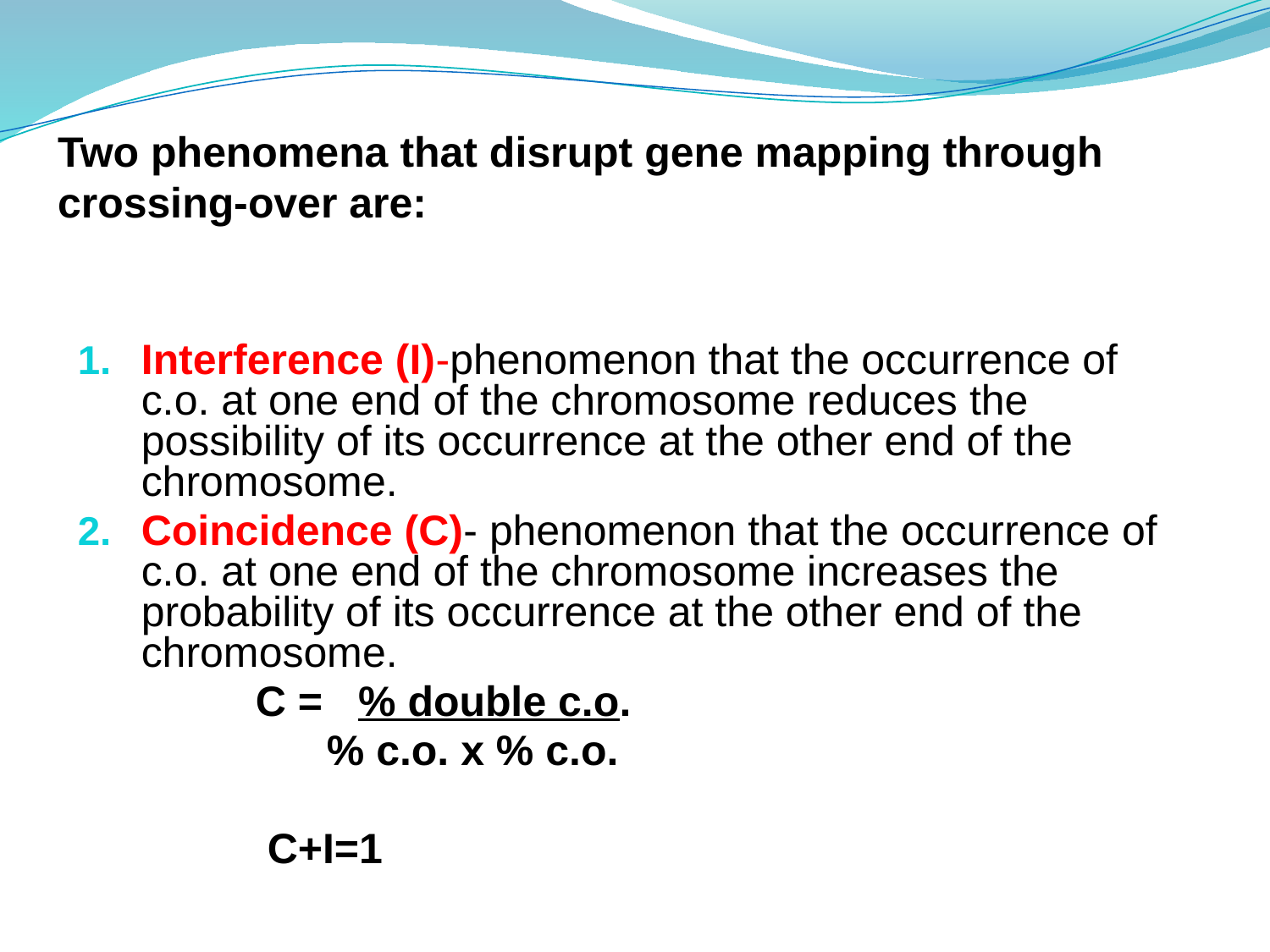

Two phenomena that disrupt gene mapping through crossing-over are:
Interference (I)-phenomenon that the occurrence of c.o. at one end of the chromosome reduces the possibility of its occurrence at the other end of the chromosome.
Coincidence (C)- phenomenon that the occurrence of c.o. at one end of the chromosome increases the probability of its occurrence at the other end of the chromosome.
               C =   % double c.o.
                     % c.o. x % c.o.

                C+I=1